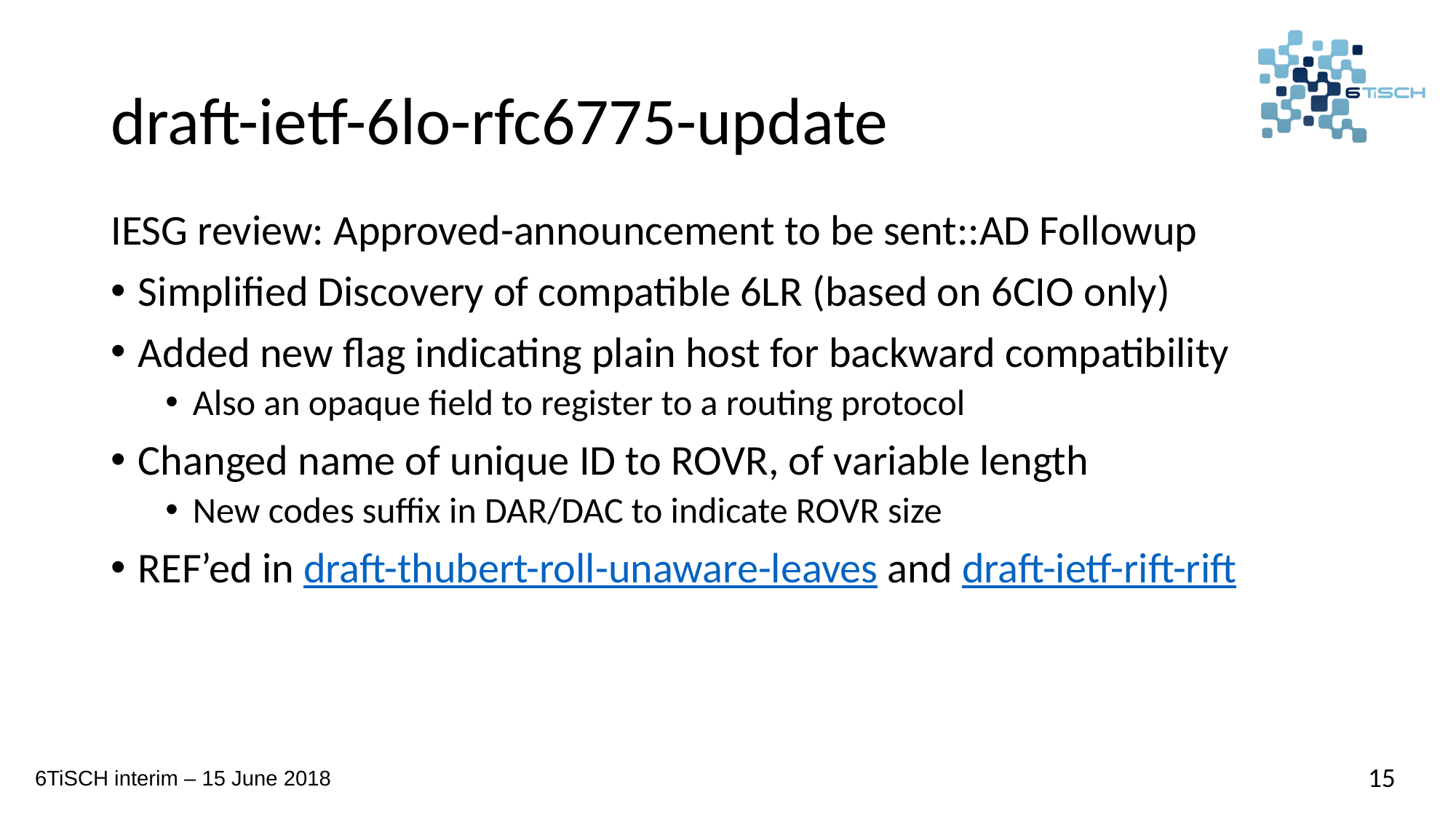

# draft-ietf-6lo-rfc6775-update
IESG review: Approved-announcement to be sent::AD Followup
Simplified Discovery of compatible 6LR (based on 6CIO only)
Added new flag indicating plain host for backward compatibility
Also an opaque field to register to a routing protocol
Changed name of unique ID to ROVR, of variable length
New codes suffix in DAR/DAC to indicate ROVR size
REF’ed in draft-thubert-roll-unaware-leaves and draft-ietf-rift-rift

15